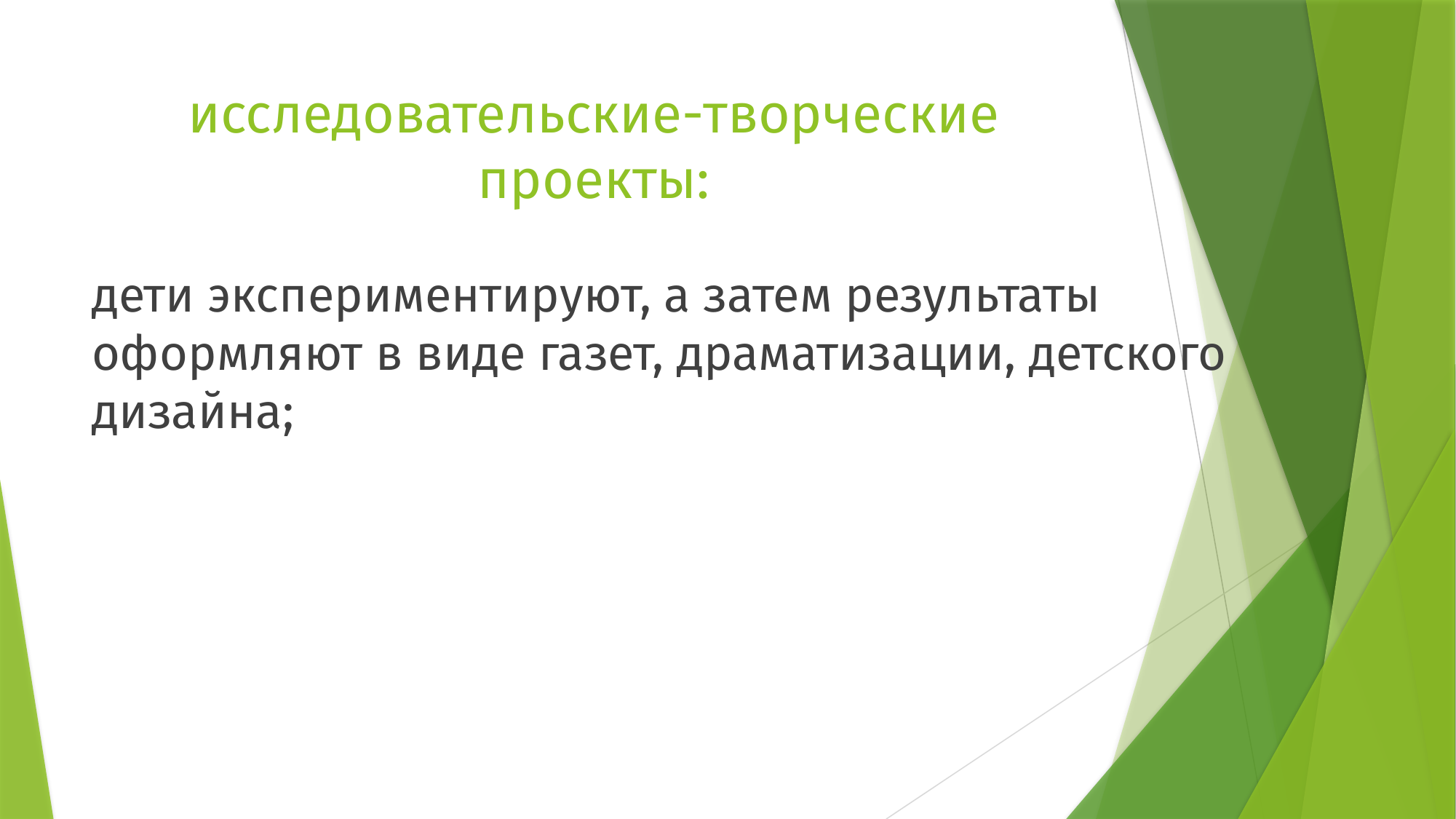

# исследовательские-творческие проекты:
дети экспериментируют, а затем результаты оформляют в виде газет, драматизации, детского дизайна;